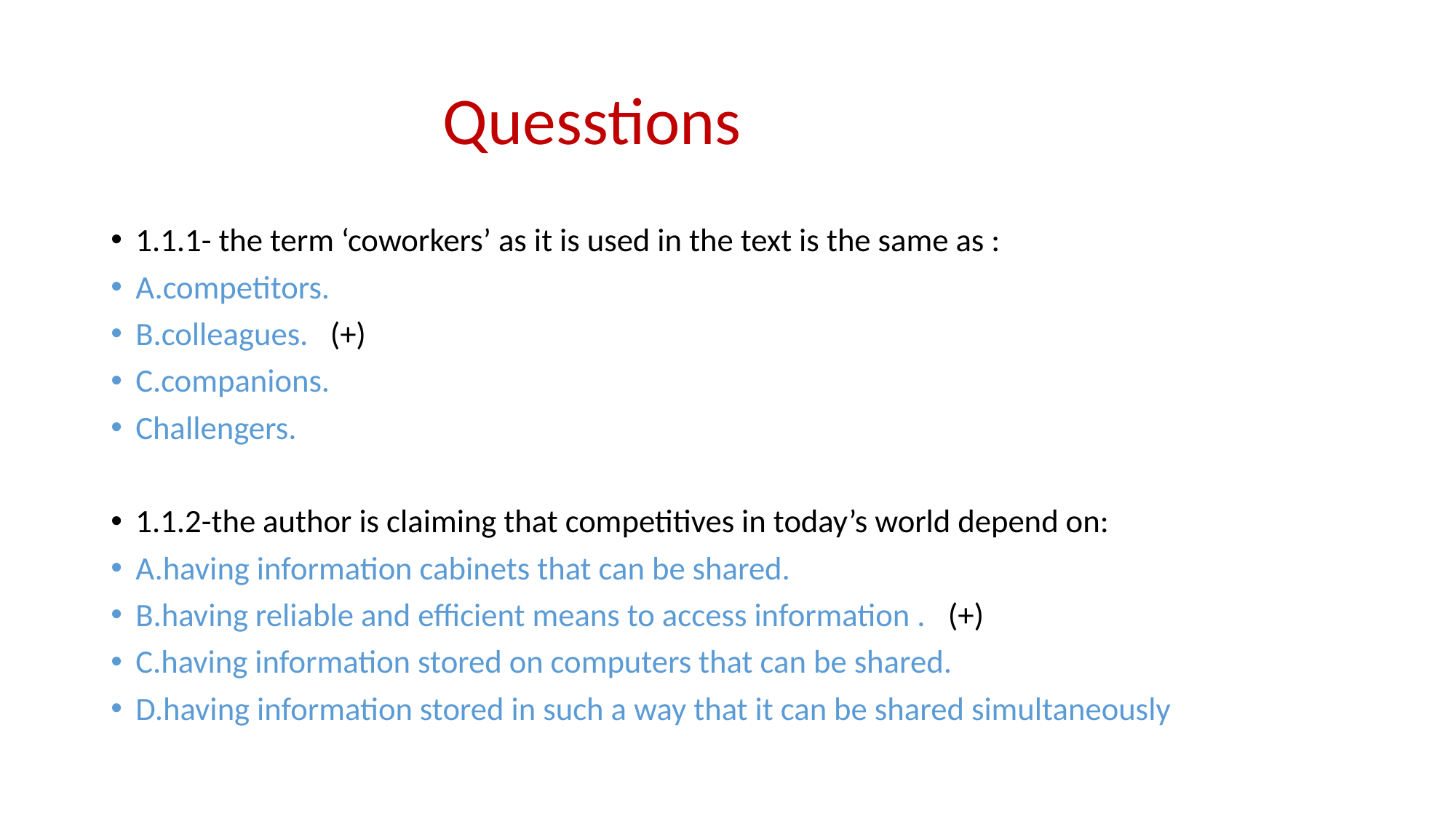

# Quesstions
1.1.1- the term ‘coworkers’ as it is used in the text is the same as :
A.competitors.
B.colleagues.   (+)
C.companions.
Challengers.

1.1.2-the author is claiming that competitives in today’s world depend on:
A.having information cabinets that can be shared.
B.having reliable and efficient means to access information .   (+)
C.having information stored on computers that can be shared.
D.having information stored in such a way that it can be shared simultaneously